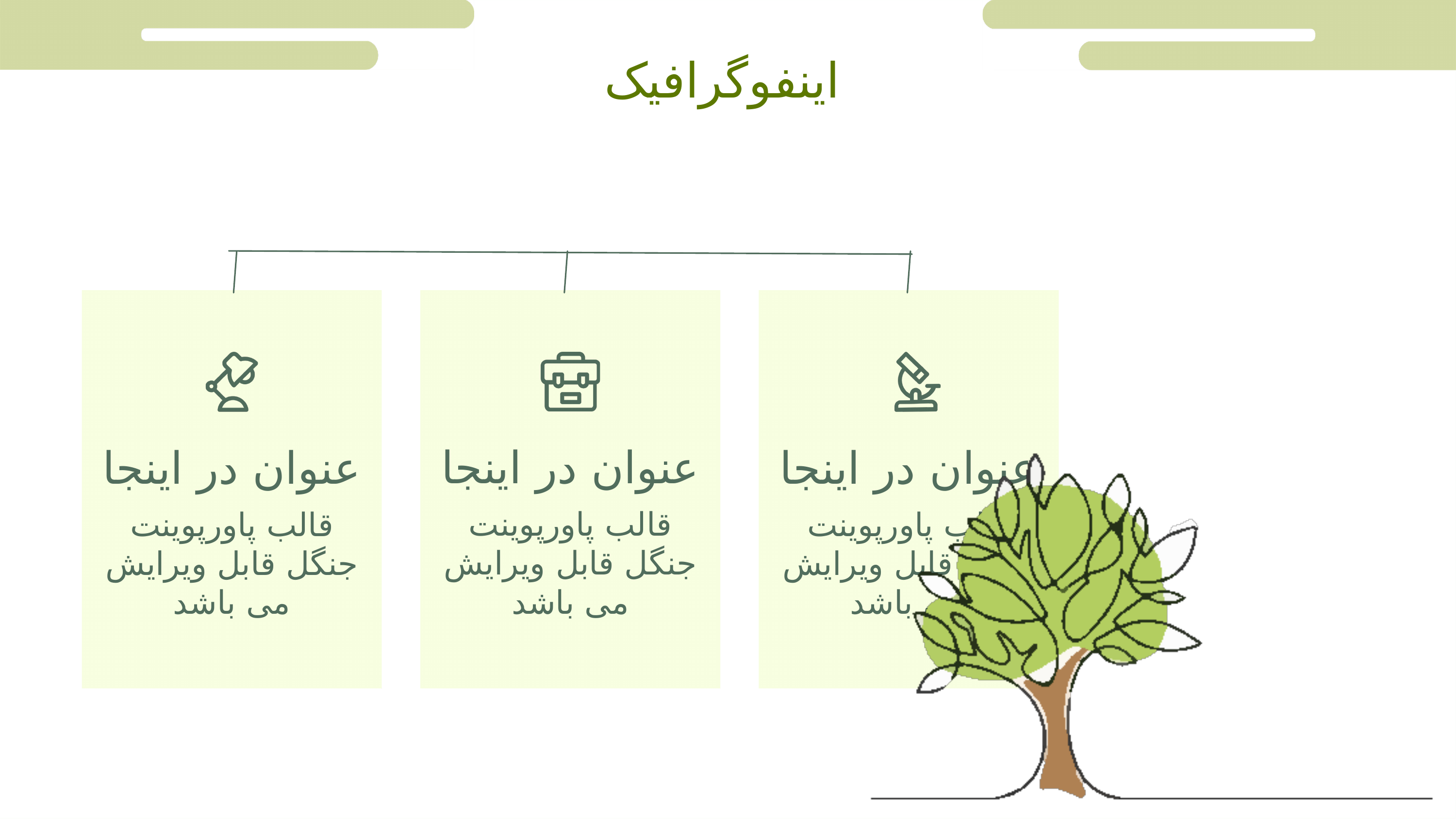

اینفوگرافیک

عنوان در اینجا
عنوان در اینجا
عنوان در اینجا

قالب پاورپوینت جنگل قابل ویرایش می باشد
قالب پاورپوینت جنگل قابل ویرایش می باشد
قالب پاورپوینت جنگل قابل ویرایش می باشد